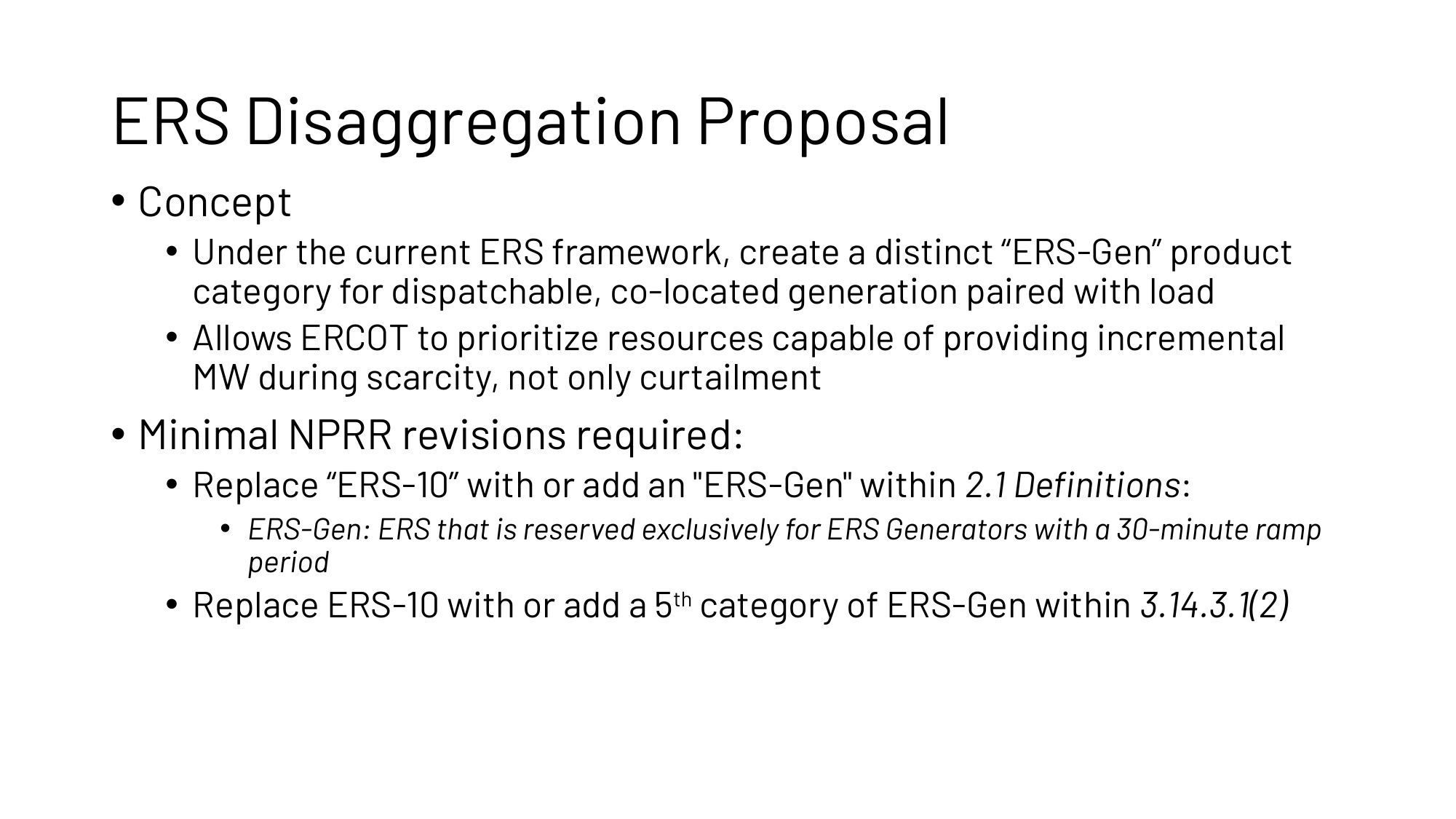

# ERS Disaggregation Proposal
Concept
Under the current ERS framework, create a distinct “ERS-Gen” product category for dispatchable, co-located generation paired with load
Allows ERCOT to prioritize resources capable of providing incremental MW during scarcity, not only curtailment
Minimal NPRR revisions required:
Replace “ERS-10” with or add an "ERS-Gen" within 2.1 Definitions:
ERS-Gen: ERS that is reserved exclusively for ERS Generators with a 30-minute ramp period
Replace ERS-10 with or add a 5th category of ERS-Gen within 3.14.3.1(2)